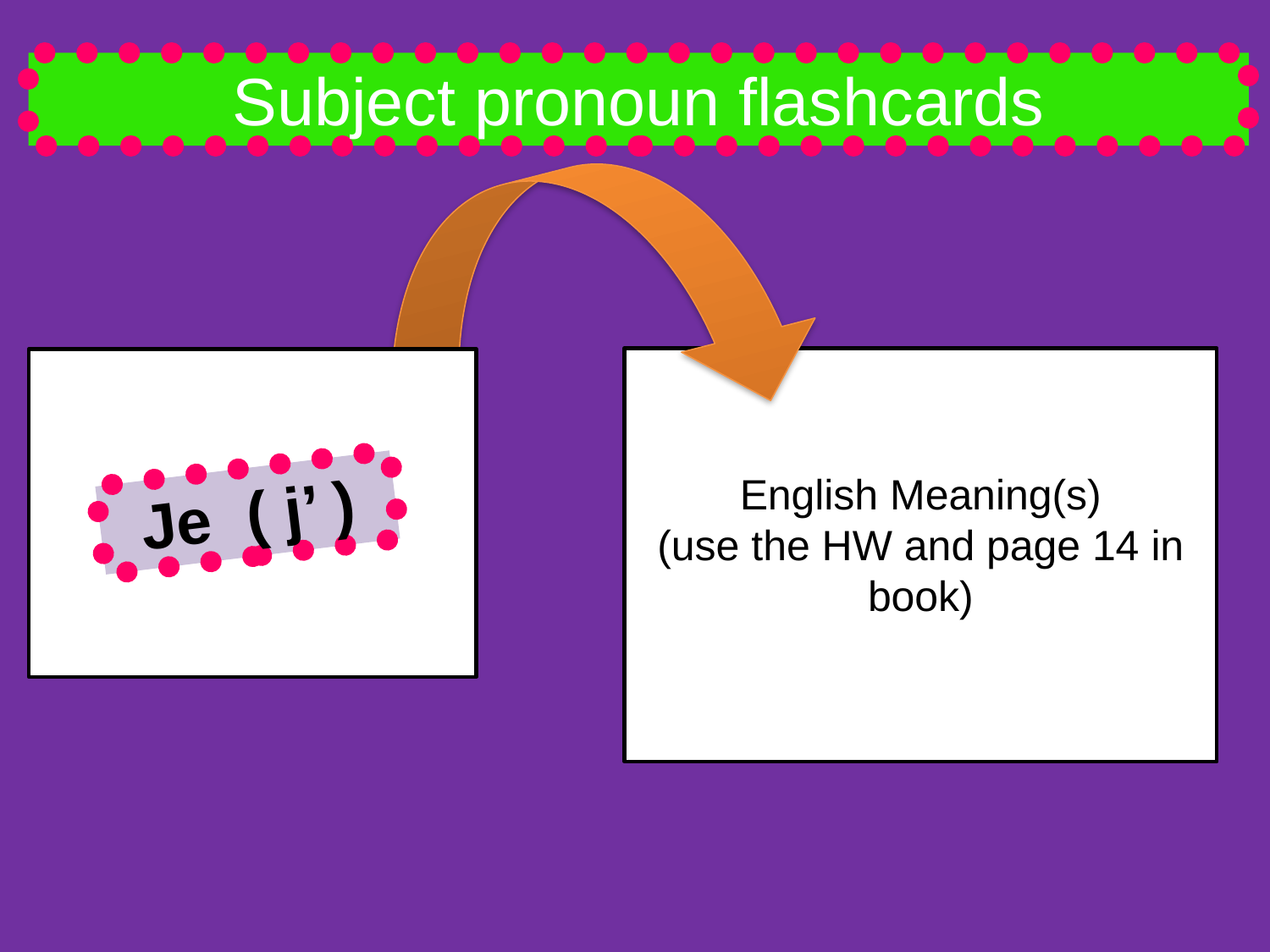

Subject pronoun flashcards

English Meaning(s)
(use the HW and page 14 in book)
Je  ( j’ )